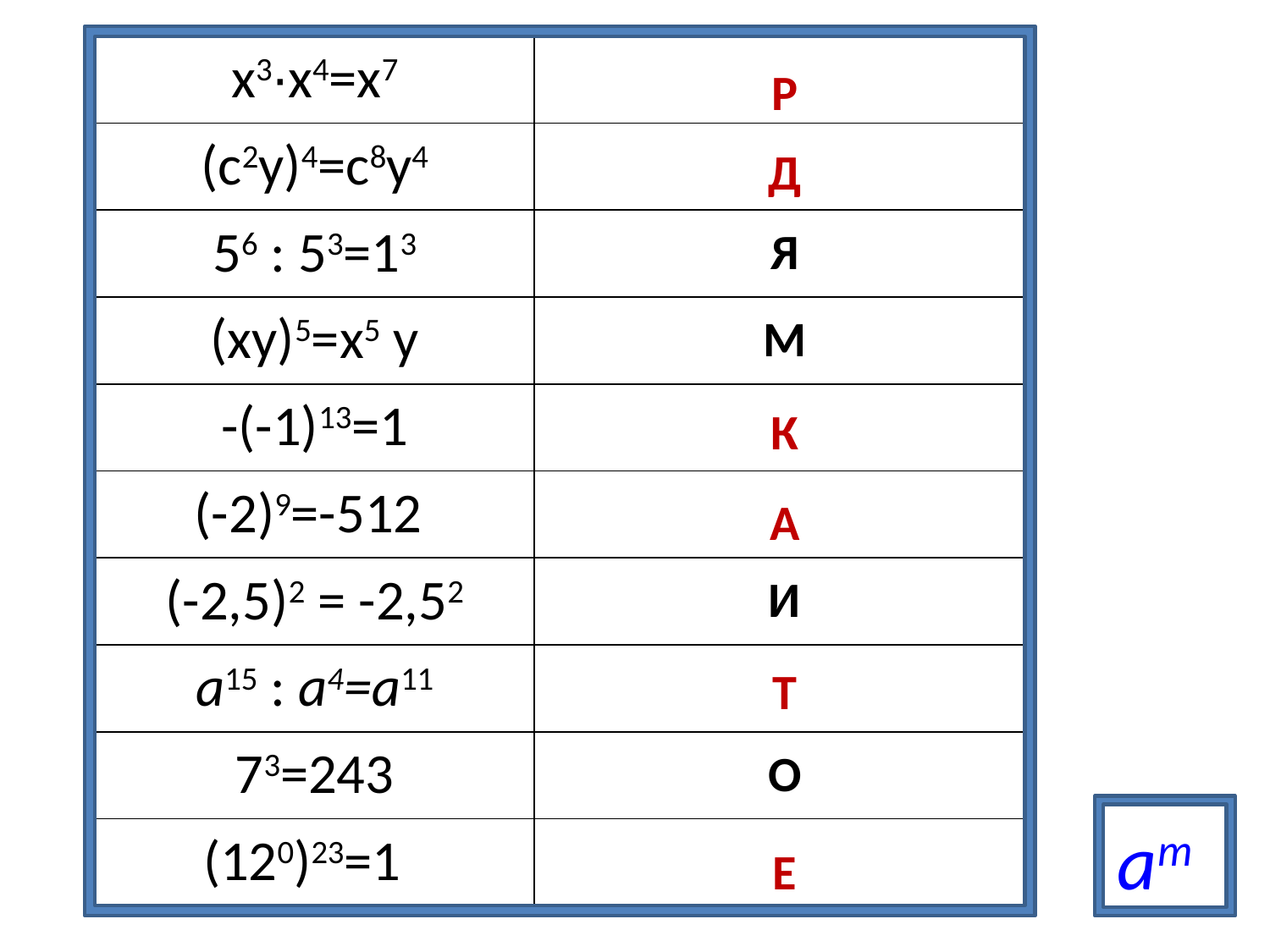

| х3∙х4=х7 | Р |
| --- | --- |
| (с2у)4=с8у4 | Д |
| 56 : 53=13 | Я |
| (ху)5=х5 у | М |
| -(-1)13=1 | К |
| (-2)9=-512 | А |
| (-2,5)2 = -2,52 | И |
| а15 : а4=а11 | Т |
| 73=243 | О |
| (120)23=1 | Е |
Р
Д
К
А
Т

ат
Е